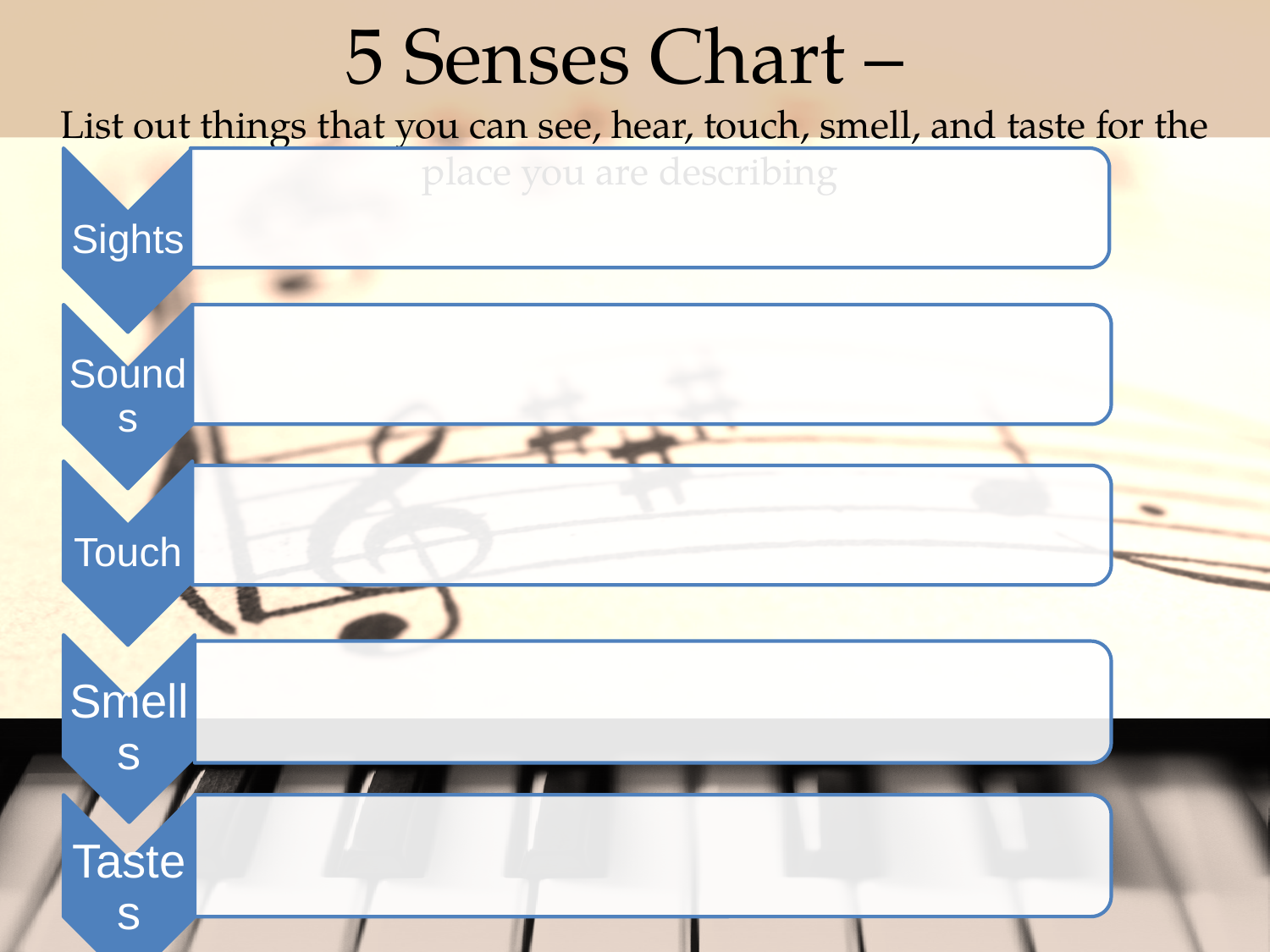

# 5 Senses Chart – List out things that you can see, hear, touch, smell, and taste for the place you are describing
Sights

Sounds

Touch

Smells

Tastes